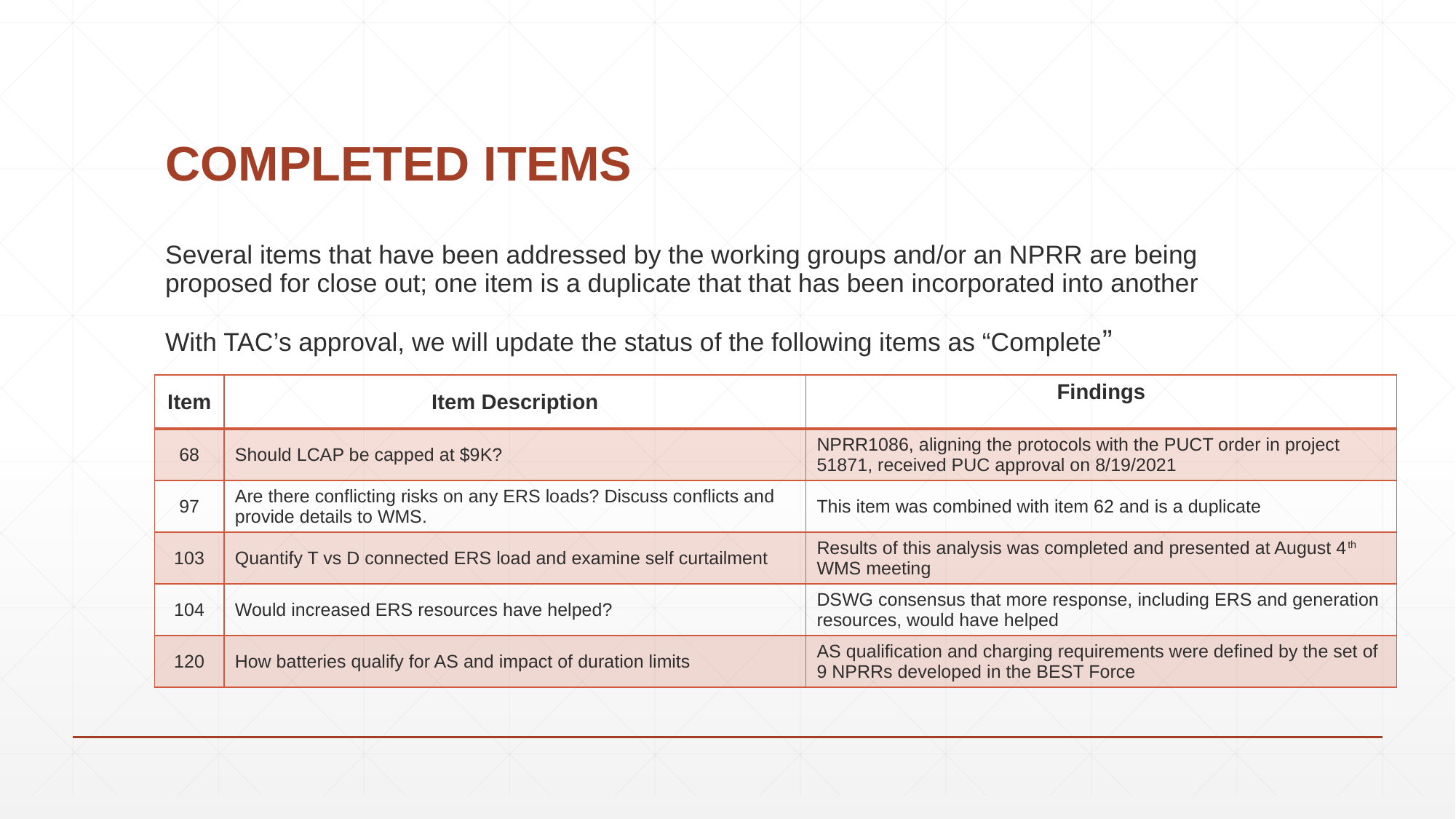

# COMPLETED ITEMS
Several items that have been addressed by the working groups and/or an NPRR are being proposed for close out; one item is a duplicate that that has been incorporated into another
With TAC’s approval, we will update the status of the following items as “Complete”

| Item | Item Description | Findings |
| --- | --- | --- |
| 68 | Should LCAP be capped at $9K? | NPRR1086, aligning the protocols with the PUCT order in project 51871, received PUC approval on 8/19/2021 |
| 97 | Are there conflicting risks on any ERS loads? Discuss conflicts and provide details to WMS. | This item was combined with item 62 and is a duplicate |
| 103 | Quantify T vs D connected ERS load and examine self curtailment | Results of this analysis was completed and presented at August 4th WMS meeting |
| 104 | Would increased ERS resources have helped? | DSWG consensus that more response, including ERS and generation resources, would have helped |
| 120 | How batteries qualify for AS and impact of duration limits | AS qualification and charging requirements were defined by the set of 9 NPRRs developed in the BEST Force |